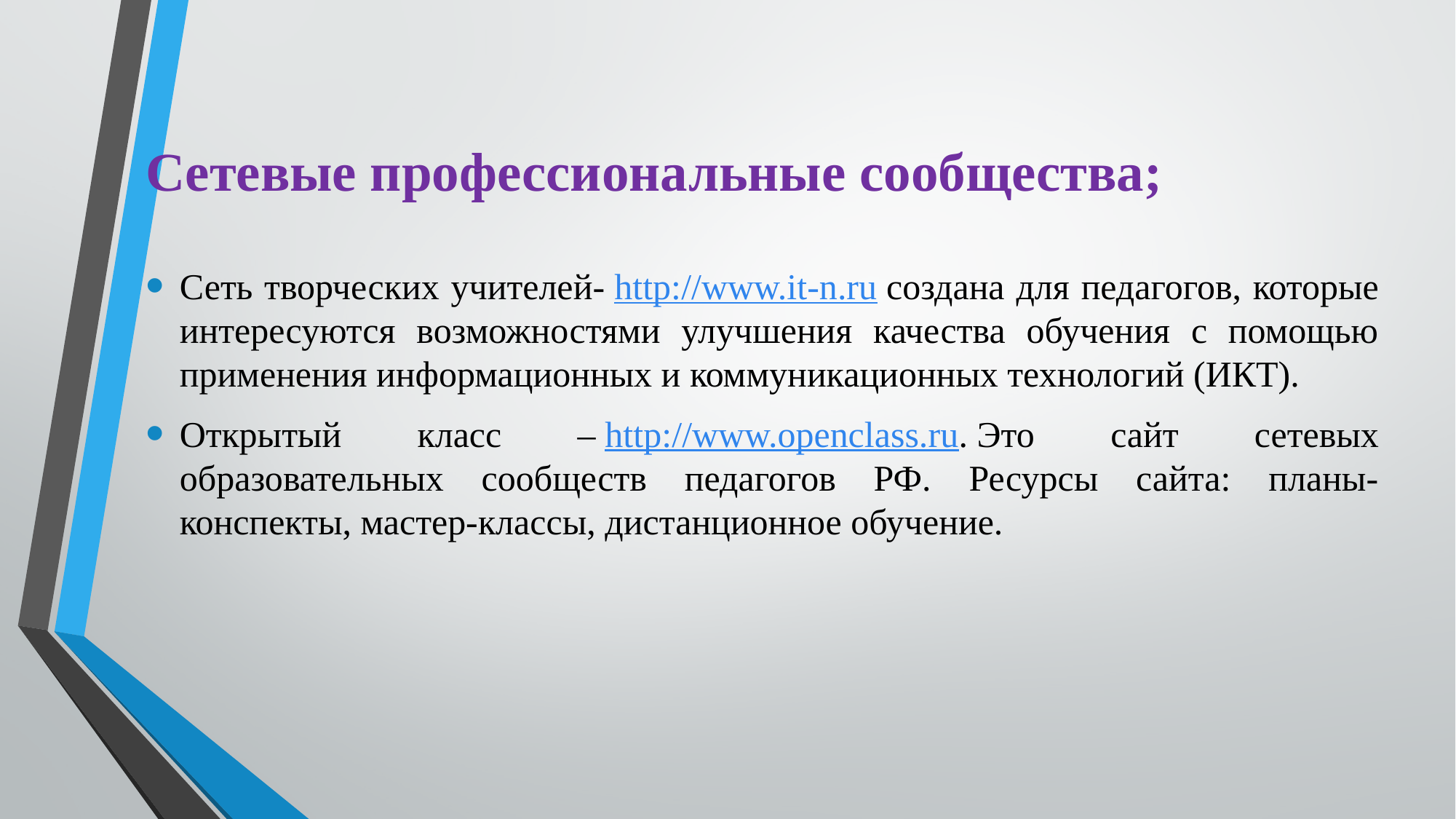

Сетевые профессиональные сообщества;

Сеть творческих учителей- http://www.it-n.ru создана для педагогов, которые интересуются возможностями улучшения качества обучения с помощью применения информационных и коммуникационных технологий (ИКТ).
Открытый класс – http://www.openclass.ru. Это сайт сетевых образовательных сообществ педагогов РФ. Ресурсы сайта: планы-конспекты, мастер-классы, дистанционное обучение.